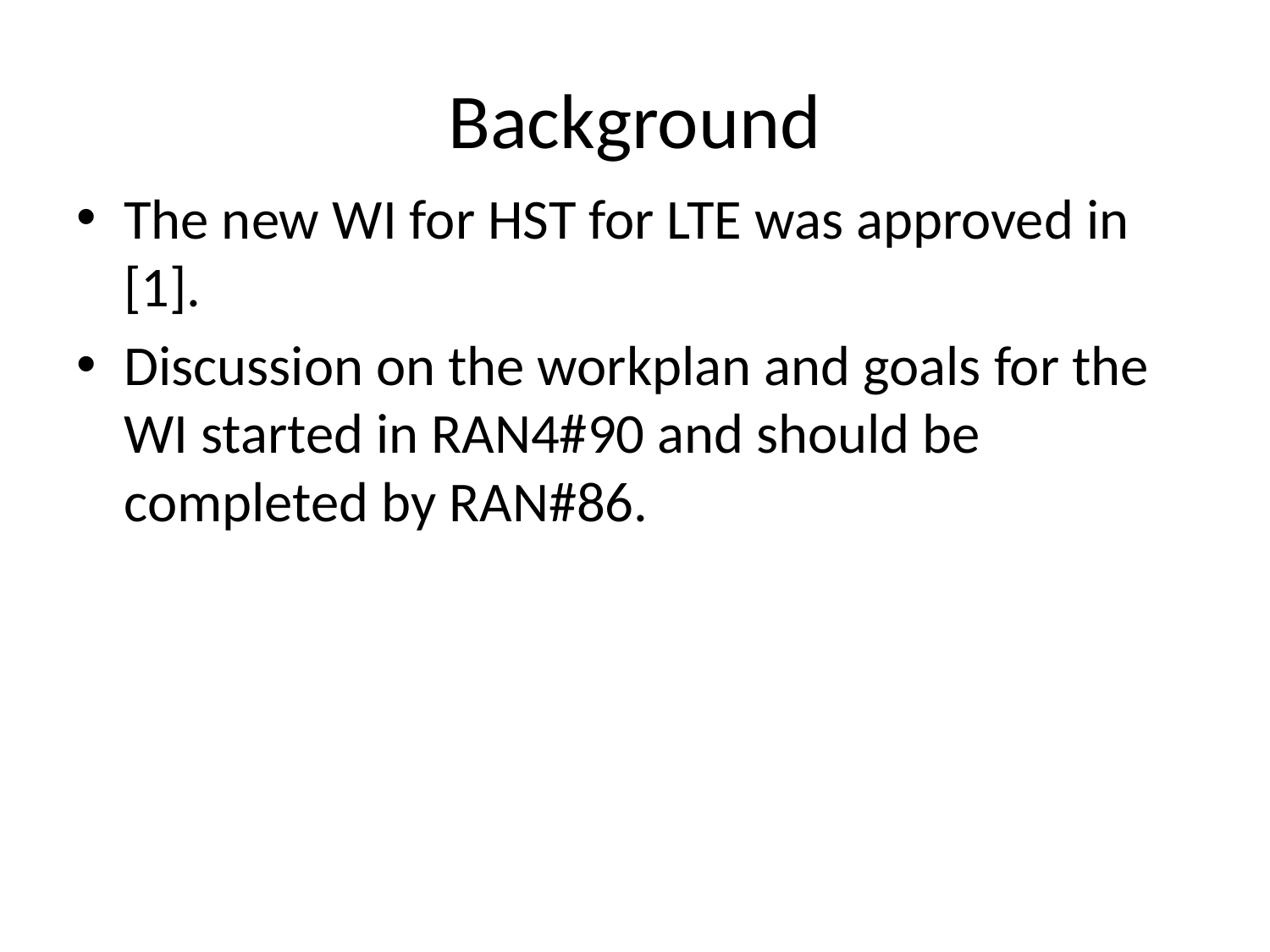

# Background
The new WI for HST for LTE was approved in [1].
Discussion on the workplan and goals for the WI started in RAN4#90 and should be completed by RAN#86.